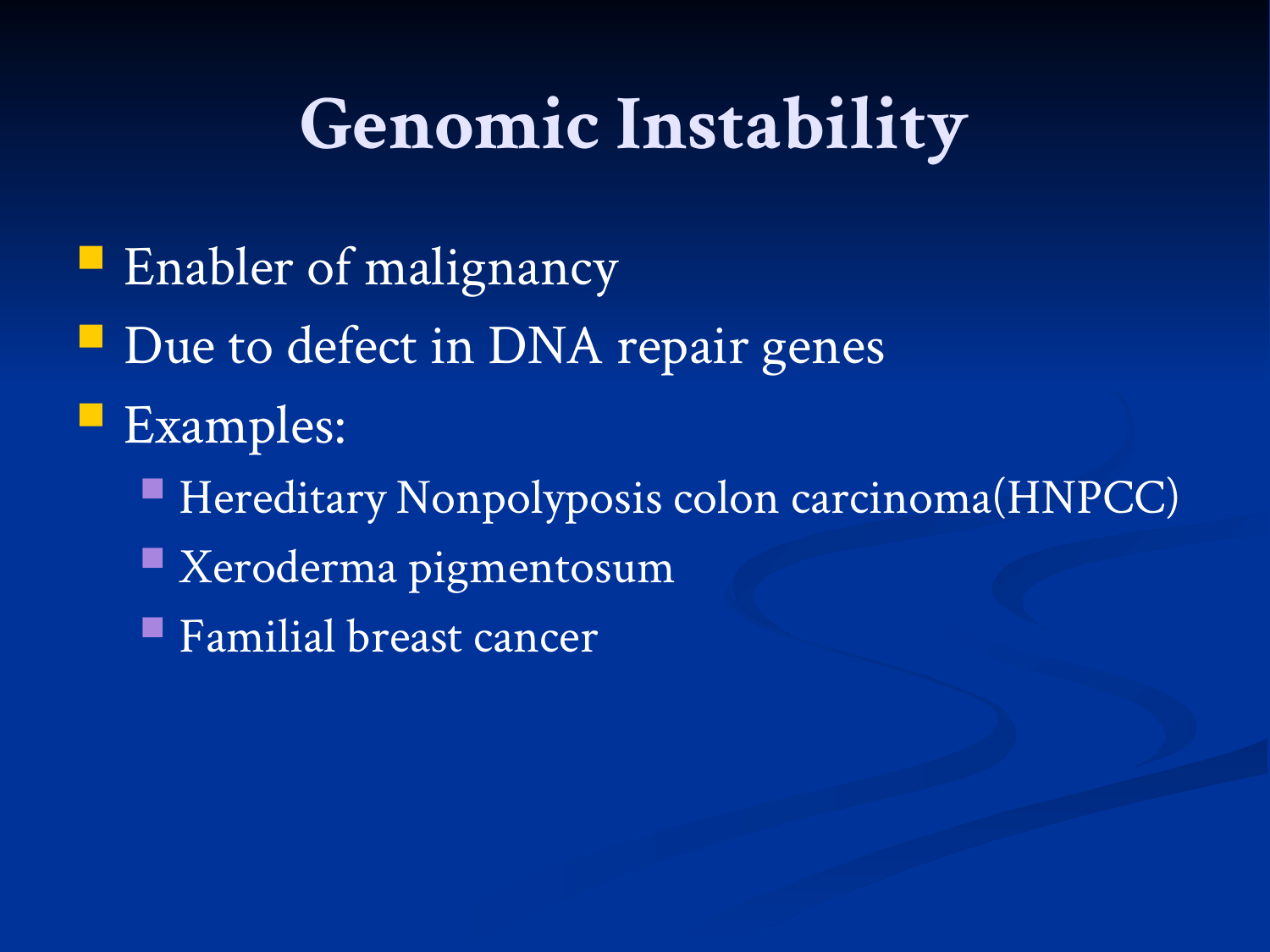

# Genomic Instability
Enabler of malignancy
Due to defect in DNA repair genes
Examples:
Hereditary Nonpolyposis colon carcinoma(HNPCC)
Xeroderma pigmentosum
Familial breast cancer